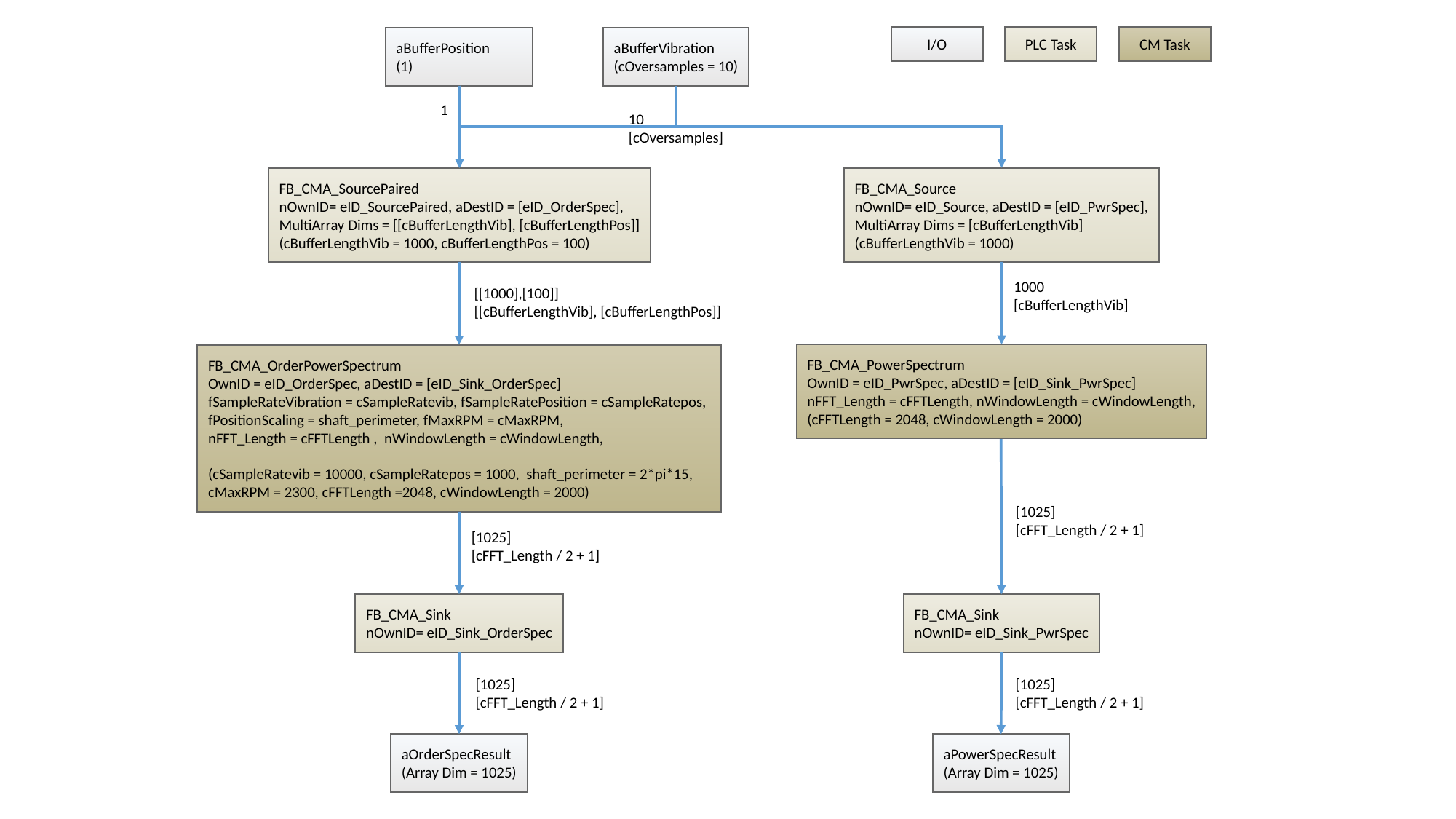

I/O
PLC Task
CM Task
aBufferPosition
(1)
aBufferVibration
(cOversamples = 10)
1
10
[cOversamples]
FB_CMA_SourcePaired
nOwnID= eID_SourcePaired, aDestID = [eID_OrderSpec],
MultiArray Dims = [[cBufferLengthVib], [cBufferLengthPos]]
(cBufferLengthVib = 1000, cBufferLengthPos = 100)
FB_CMA_Source
nOwnID= eID_Source, aDestID = [eID_PwrSpec],
MultiArray Dims = [cBufferLengthVib]
(cBufferLengthVib = 1000)
1000
[cBufferLengthVib]
[[1000],[100]]
[[cBufferLengthVib], [cBufferLengthPos]]
FB_CMA_OrderPowerSpectrum
OwnID = eID_OrderSpec, aDestID = [eID_Sink_OrderSpec]
fSampleRateVibration = cSampleRatevib, fSampleRatePosition = cSampleRatepos,
fPositionScaling = shaft_perimeter, fMaxRPM = cMaxRPM,
nFFT_Length = cFFTLength ,  nWindowLength = cWindowLength,

(cSampleRatevib = 10000, cSampleRatepos = 1000,  shaft_perimeter = 2*pi*15,
cMaxRPM = 2300, cFFTLength =2048, cWindowLength = 2000)
FB_CMA_PowerSpectrum
OwnID = eID_PwrSpec, aDestID = [eID_Sink_PwrSpec]
nFFT_Length = cFFTLength, nWindowLength = cWindowLength,
(cFFTLength = 2048, cWindowLength = 2000)
[1025]
[cFFT_Length / 2 + 1]
[1025]
[cFFT_Length / 2 + 1]
FB_CMA_Sink
nOwnID= eID_Sink_OrderSpec
FB_CMA_Sink
nOwnID= eID_Sink_PwrSpec
[1025]
[cFFT_Length / 2 + 1]
[1025]
[cFFT_Length / 2 + 1]
aOrderSpecResult
(Array Dim = 1025)
aPowerSpecResult
(Array Dim = 1025)